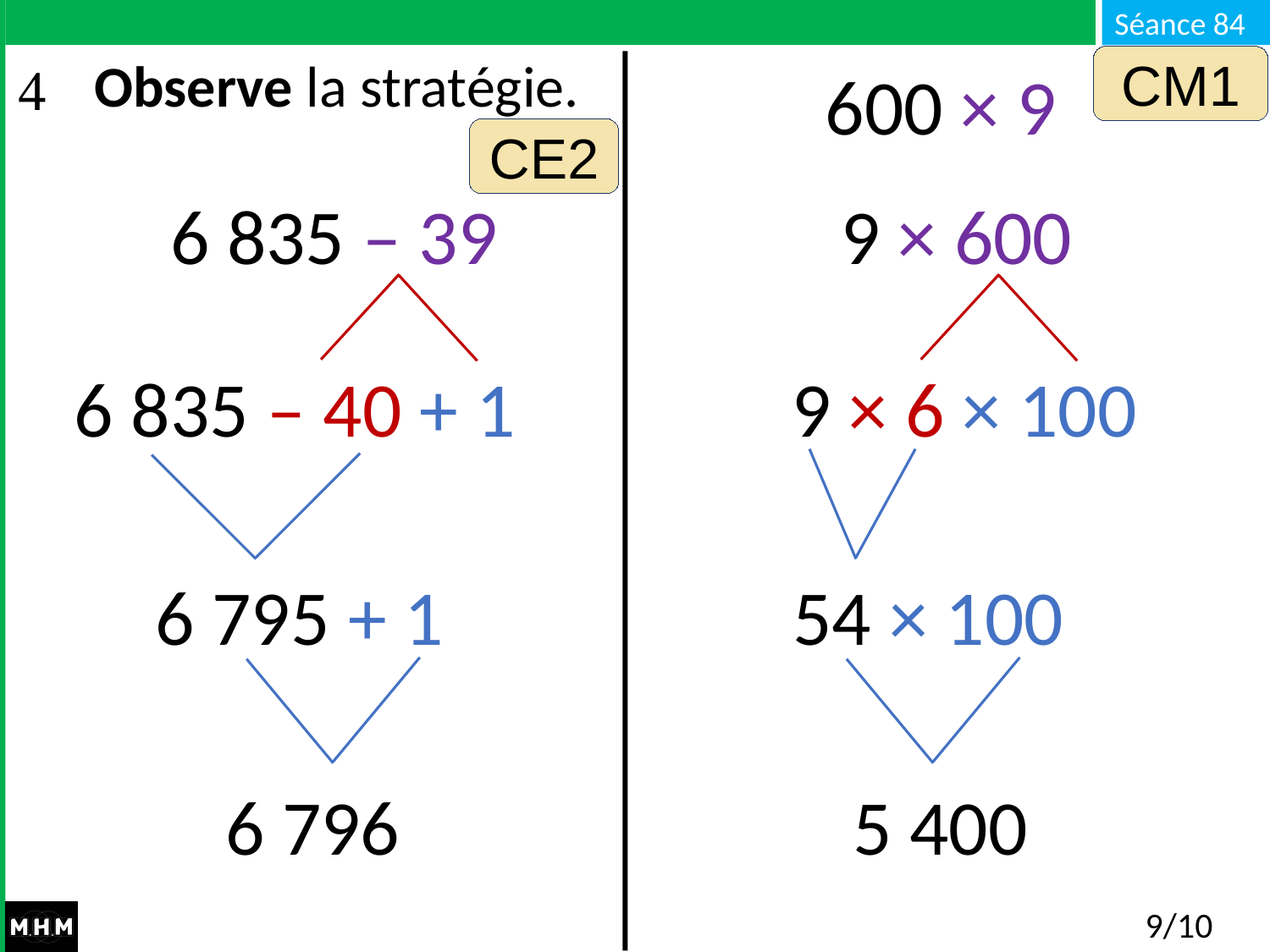

CM1
# Observe la stratégie.
600 × 9

CE2
6 835 – 39
9 × 600
6 835 – 40 + 1
9 × 6 × 100
6 795 + 1
54 × 100
6 796
5 400
9/10